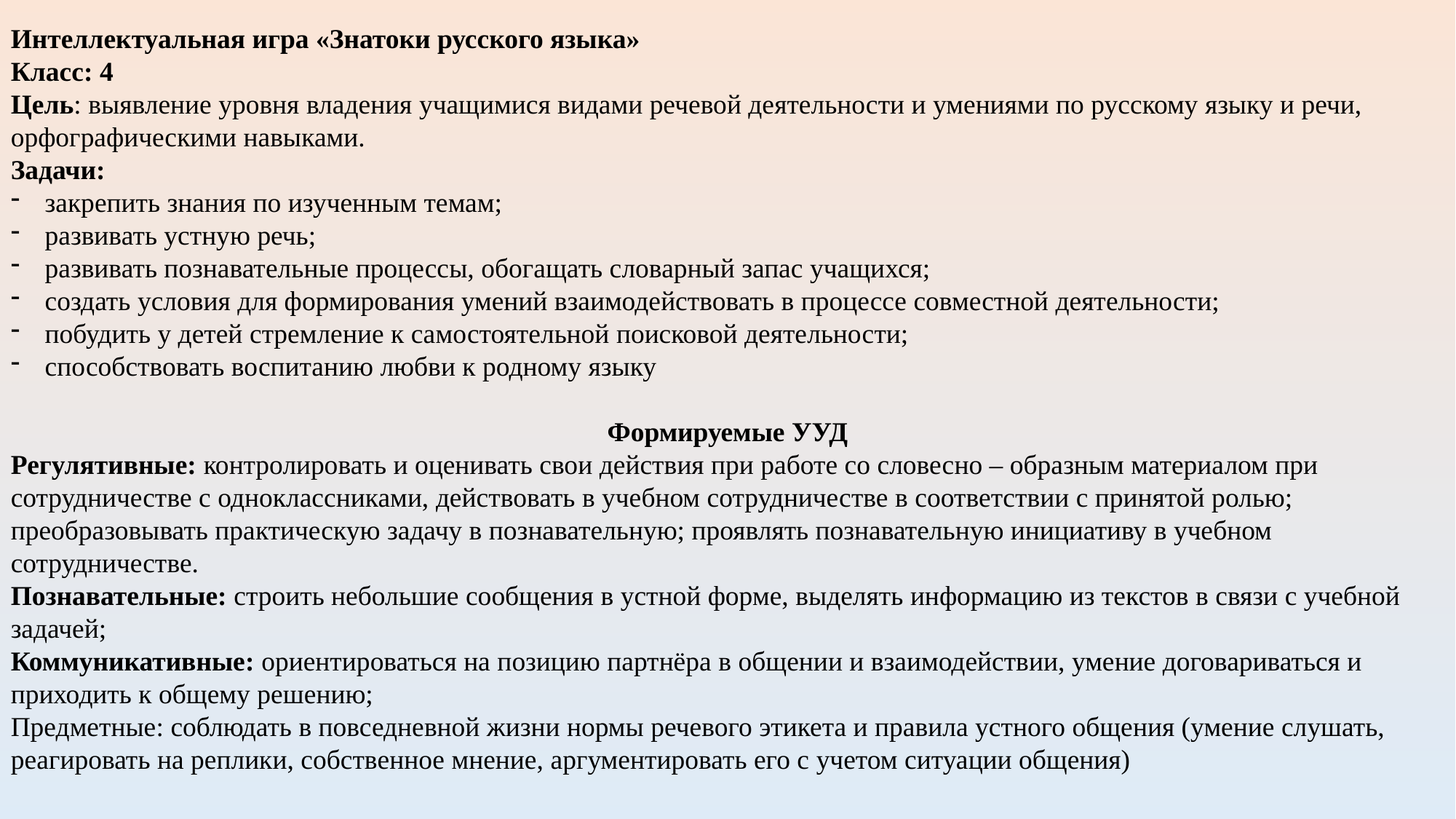

Интеллектуальная игра «Знатоки русского языка»
Класс: 4
Цель: выявление уровня владения учащимися видами речевой деятельности и умениями по русскому языку и речи, орфографическими навыками.
Задачи:
закрепить знания по изученным темам;
развивать устную речь;
развивать познавательные процессы, обогащать словарный запас учащихся;
создать условия для формирования умений взаимодействовать в процессе совместной деятельности;
побудить у детей стремление к самостоятельной поисковой деятельности;
способствовать воспитанию любви к родному языку

Формируемые УУД
Регулятивные: контролировать и оценивать свои действия при работе со словесно – образным материалом при сотрудничестве с одноклассниками, действовать в учебном сотрудничестве в соответствии с принятой ролью; преобразовывать практическую задачу в познавательную; проявлять познавательную инициативу в учебном сотрудничестве.
Познавательные: строить небольшие сообщения в устной форме, выделять информацию из текстов в связи с учебной задачей;
Коммуникативные: ориентироваться на позицию партнёра в общении и взаимодействии, умение договариваться и приходить к общему решению;
Предметные: соблюдать в повседневной жизни нормы речевого этикета и правила устного общения (умение слушать, реагировать на реплики, собственное мнение, аргументировать его с учетом ситуации общения)